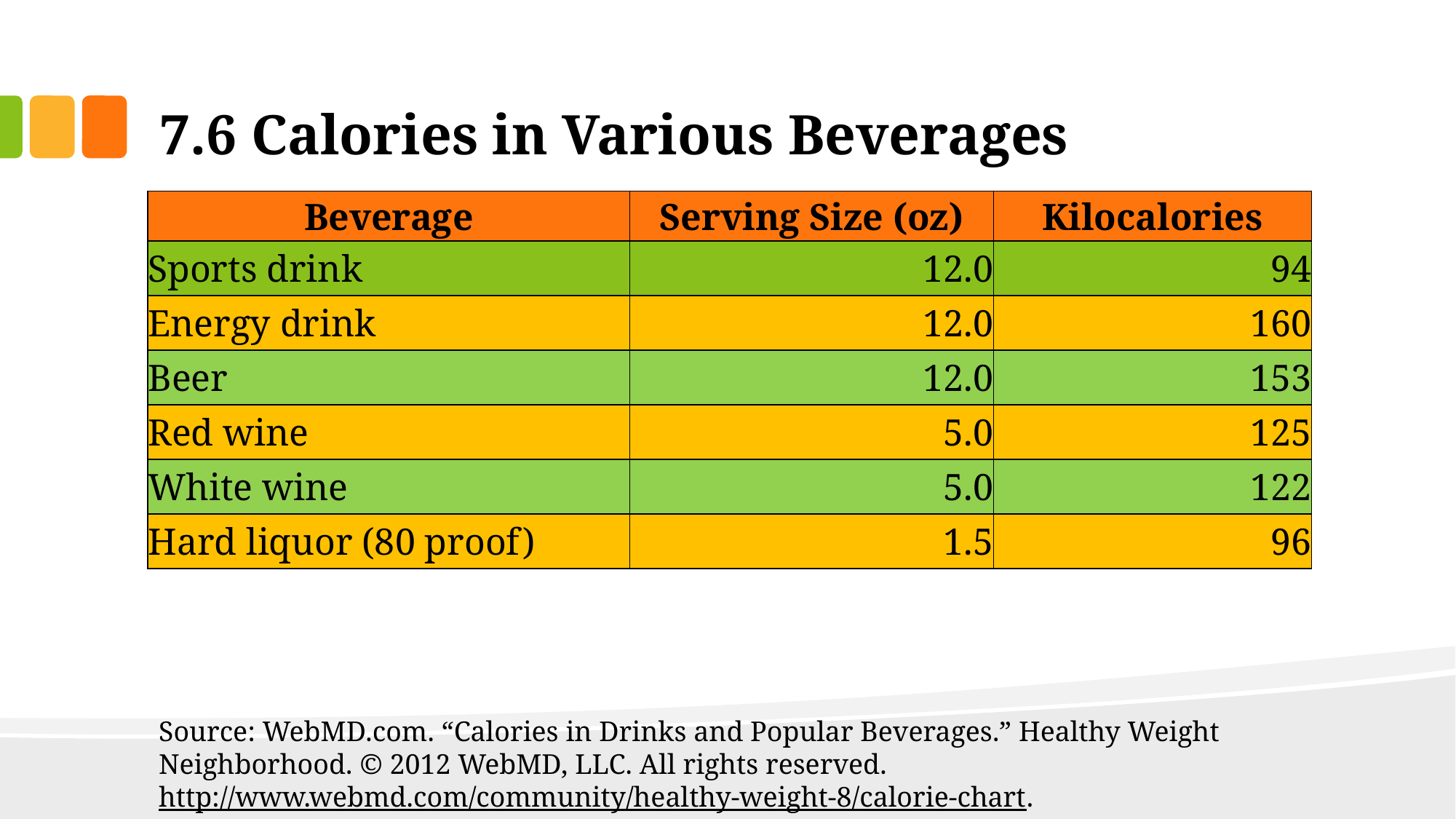

# 7.6 Calories in Various Beverages
| Beverage | Serving Size (oz) | Kilocalories |
| --- | --- | --- |
| Sports drink | 12.0 | 94 |
| Energy drink | 12.0 | 160 |
| Beer | 12.0 | 153 |
| Red wine | 5.0 | 125 |
| White wine | 5.0 | 122 |
| Hard liquor (80 proof) | 1.5 | 96 |
Source: WebMD.com. “Calories in Drinks and Popular Beverages.” Healthy Weight Neighborhood. © 2012 WebMD, LLC. All rights reserved.
http://www.webmd.com/community/healthy-weight-8/calorie-chart.